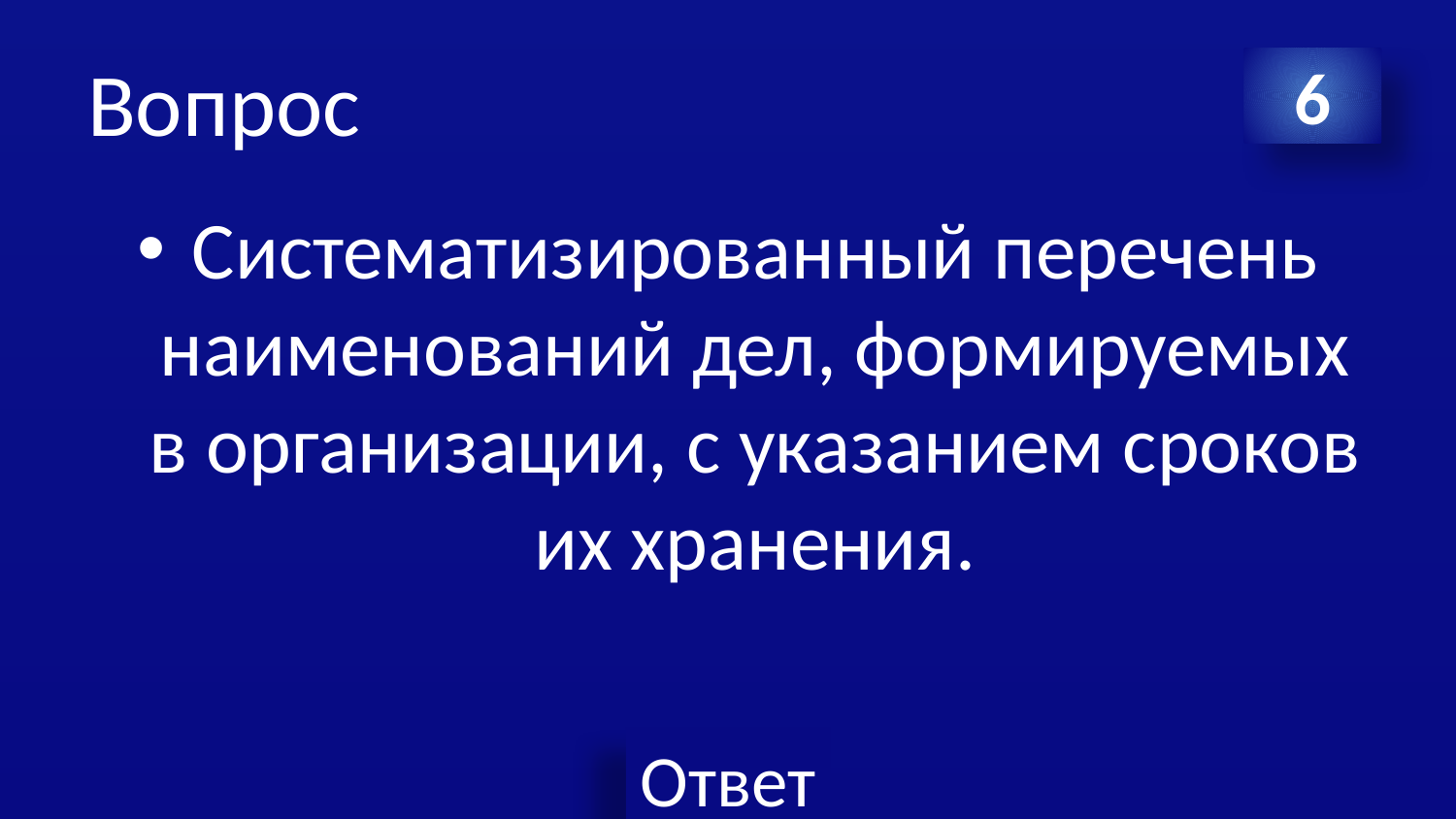

# Вопрос
6
Систематизированный перечень наименований дел, формируемых в организации, с указанием сроков их хранения.